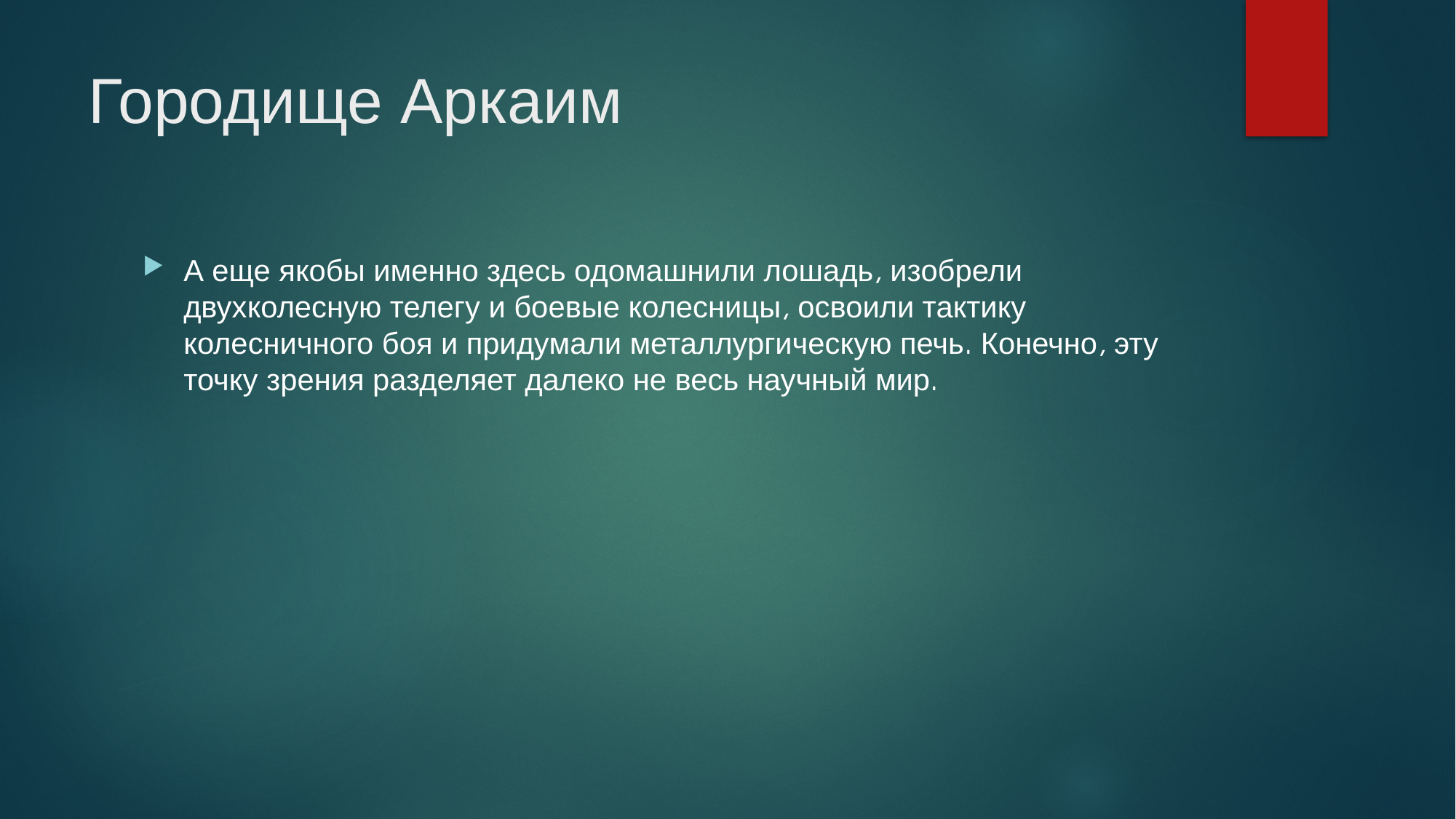

# Городище Аркаим
А еще якобы именно здесь одомашнили лошадь, изобрели двухколесную телегу и боевые колесницы, освоили тактику колесничного боя и придумали металлургическую печь. Конечно, эту точку зрения разделяет далеко не весь научный мир.